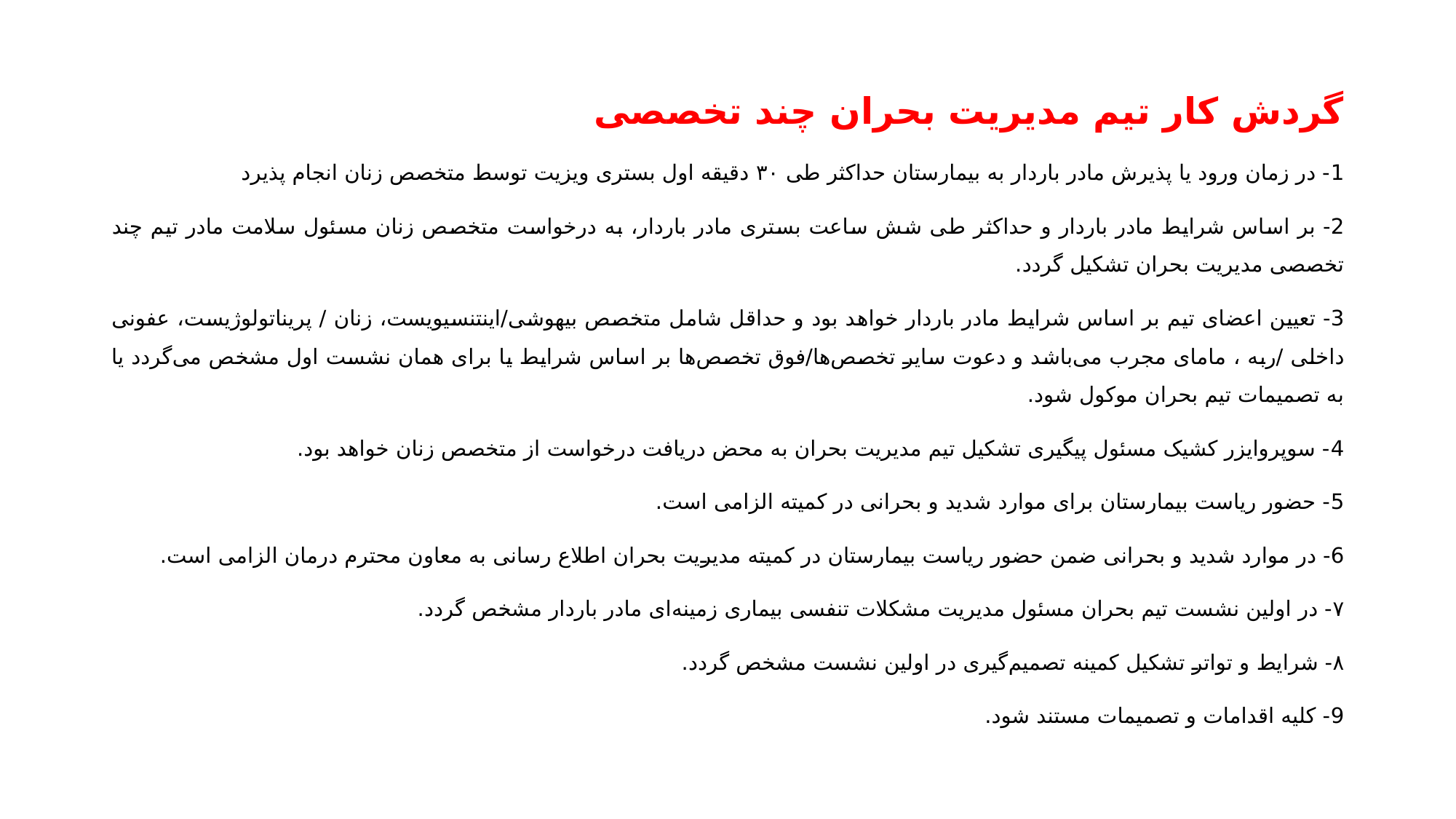

گردش کار تیم مدیریت بحران چند تخصصی
1- در زمان ورود یا پذیرش مادر باردار به بیمارستان حداکثر طی ۳۰ دقیقه اول بستری ویزیت توسط متخصص زنان انجام پذیرد
2- بر اساس شرایط مادر باردار و حداکثر طی شش ساعت بستری مادر باردار، به درخواست متخصص زنان مسئول سلامت مادر تیم چند تخصصی مدیریت بحران تشکیل گردد.
3- تعيين اعضای تیم بر اساس شرایط مادر باردار خواهد بود و حداقل شامل متخصص بیهوشی/اینتنسیویست، زنان / پریناتولوژیست، عفونی داخلی /ربه ، مامای مجرب می‌باشد و دعوت سایر تخصص‌ها/فوق تخصص‌ها بر اساس شرایط یا برای همان نشست اول مشخص می‌گردد یا به تصمیمات تیم بحران موکول شود.
4- سوپروایزر کشیک مسئول پیگیری تشکیل تیم مدیریت بحران به محض دریافت درخواست از متخصص زنان خواهد بود.
5- حضور ریاست بیمارستان برای موارد شدید و بحرانی در کمیته الزامی است.
6- در موارد شدید و بحرانی ضمن حضور ریاست بیمارستان در کمیته مدیریت بحران اطلاع رسانی به معاون محترم درمان الزامی است.
۷- در اولین نشست تیم بحران مسئول مدیریت مشکلات تنفسی بیماری زمینه‌ای مادر باردار مشخص گردد.
۸- شرایط و تواتر تشکیل کمینه تصمیم‌گیری در اولین نشست مشخص گردد.
9- کلیه اقدامات و تصمیمات مستند شود.